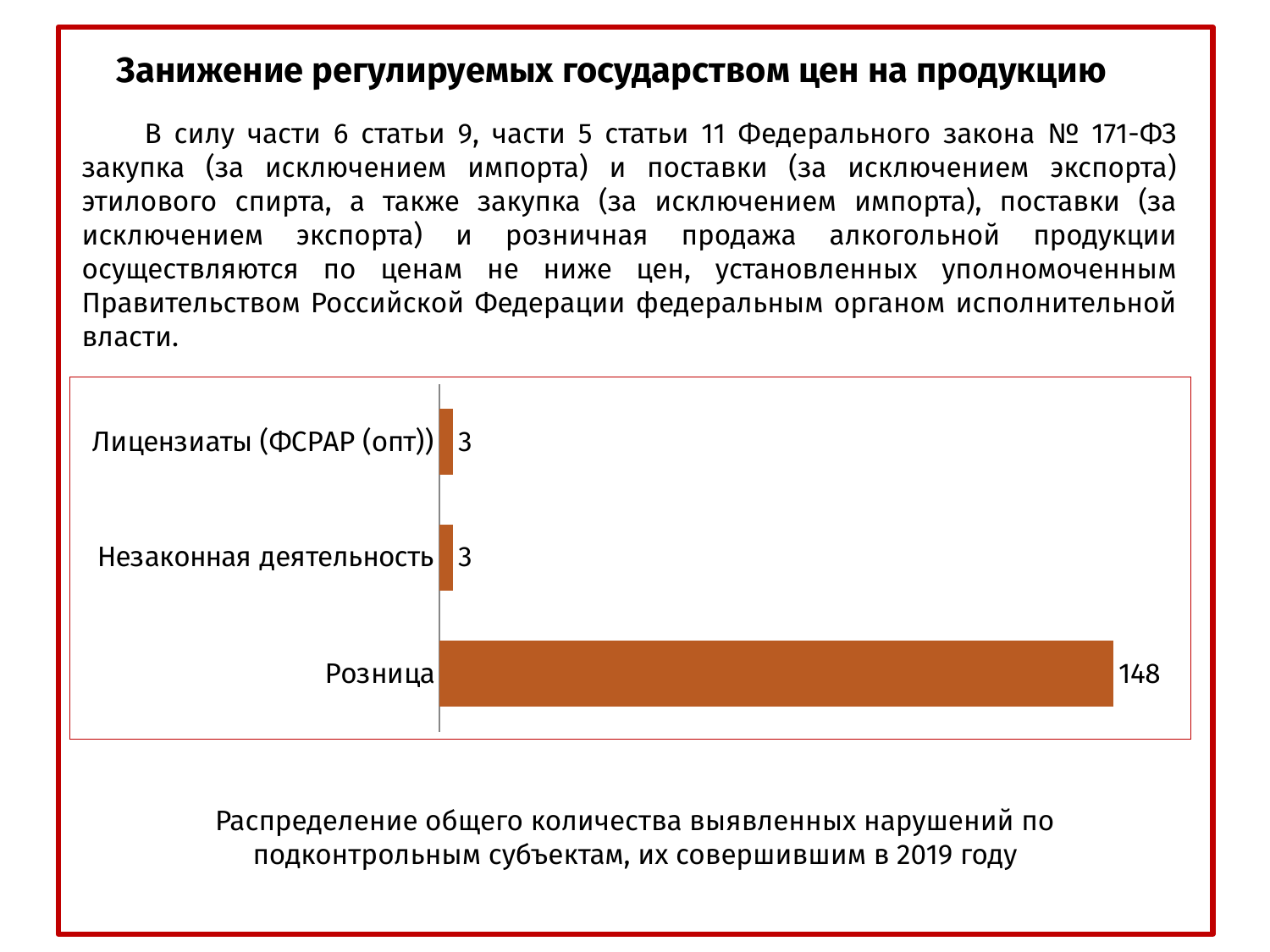

Занижение регулируемых государством цен на продукцию

В силу части 6 статьи 9, части 5 статьи 11 Федерального закона № 171-ФЗ закупка (за исключением импорта) и поставки (за исключением экспорта) этилового спирта, а также закупка (за исключением импорта), поставки (за исключением экспорта) и розничная продажа алкогольной продукции осуществляются по ценам не ниже цен, установленных уполномоченным Правительством Российской Федерации федеральным органом исполнительной власти.

### Chart

| Category | Ряд 1 |
|---|---|
| Розница | 148.0 |
| Незаконная деятельность | 3.0 |
| Лицензиаты (ФСРАР (опт)) | 3.0 |
Распределение общего количества выявленных нарушений по подконтрольным субъектам, их совершившим в 2019 году